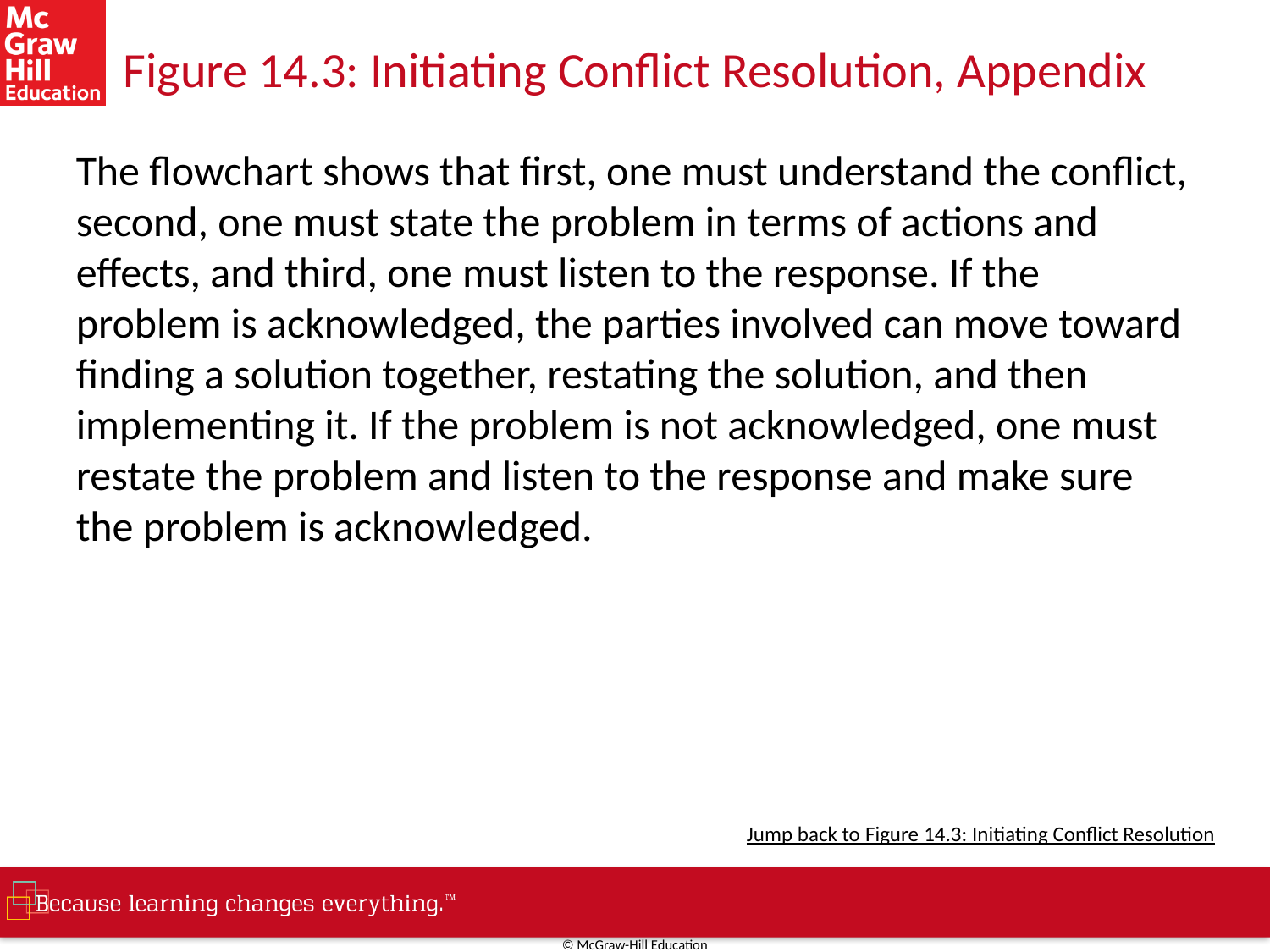

# Figure 14.3: Initiating Conflict Resolution, Appendix
The flowchart shows that first, one must understand the conflict, second, one must state the problem in terms of actions and effects, and third, one must listen to the response. If the problem is acknowledged, the parties involved can move toward finding a solution together, restating the solution, and then implementing it. If the problem is not acknowledged, one must restate the problem and listen to the response and make sure the problem is acknowledged.
Jump back to Figure 14.3: Initiating Conflict Resolution